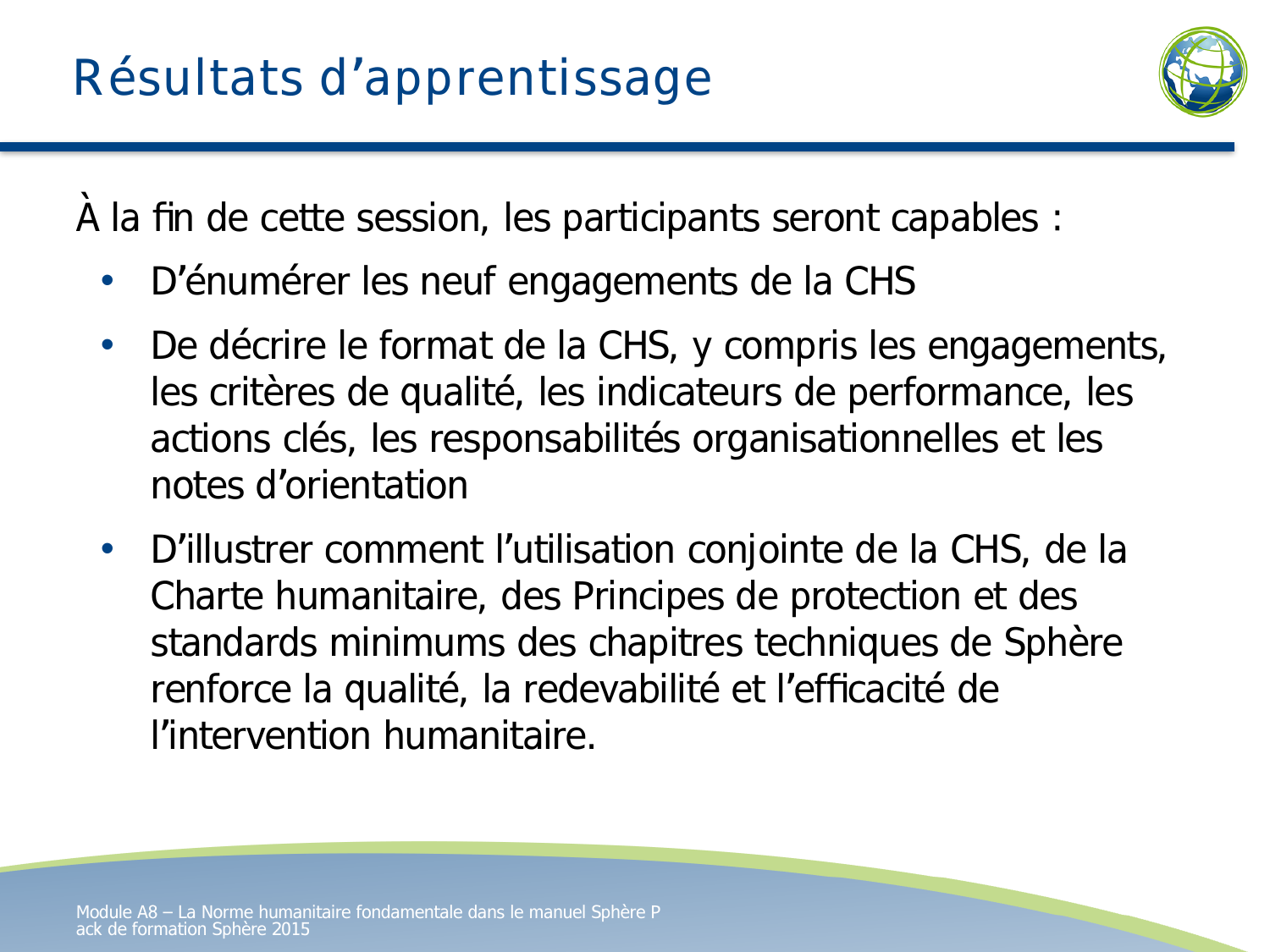

# Résultats d’apprentissage
À la fin de cette session, les participants seront capables :
D’énumérer les neuf engagements de la CHS
De décrire le format de la CHS, y compris les engagements, les critères de qualité, les indicateurs de performance, les actions clés, les responsabilités organisationnelles et les notes d’orientation
D’illustrer comment l’utilisation conjointe de la CHS, de la Charte humanitaire, des Principes de protection et des standards minimums des chapitres techniques de Sphère renforce la qualité, la redevabilité et l’efficacité de l’intervention humanitaire.
Module A8 – La Norme humanitaire fondamentale dans le manuel Sphère Pack de formation Sphère 2015